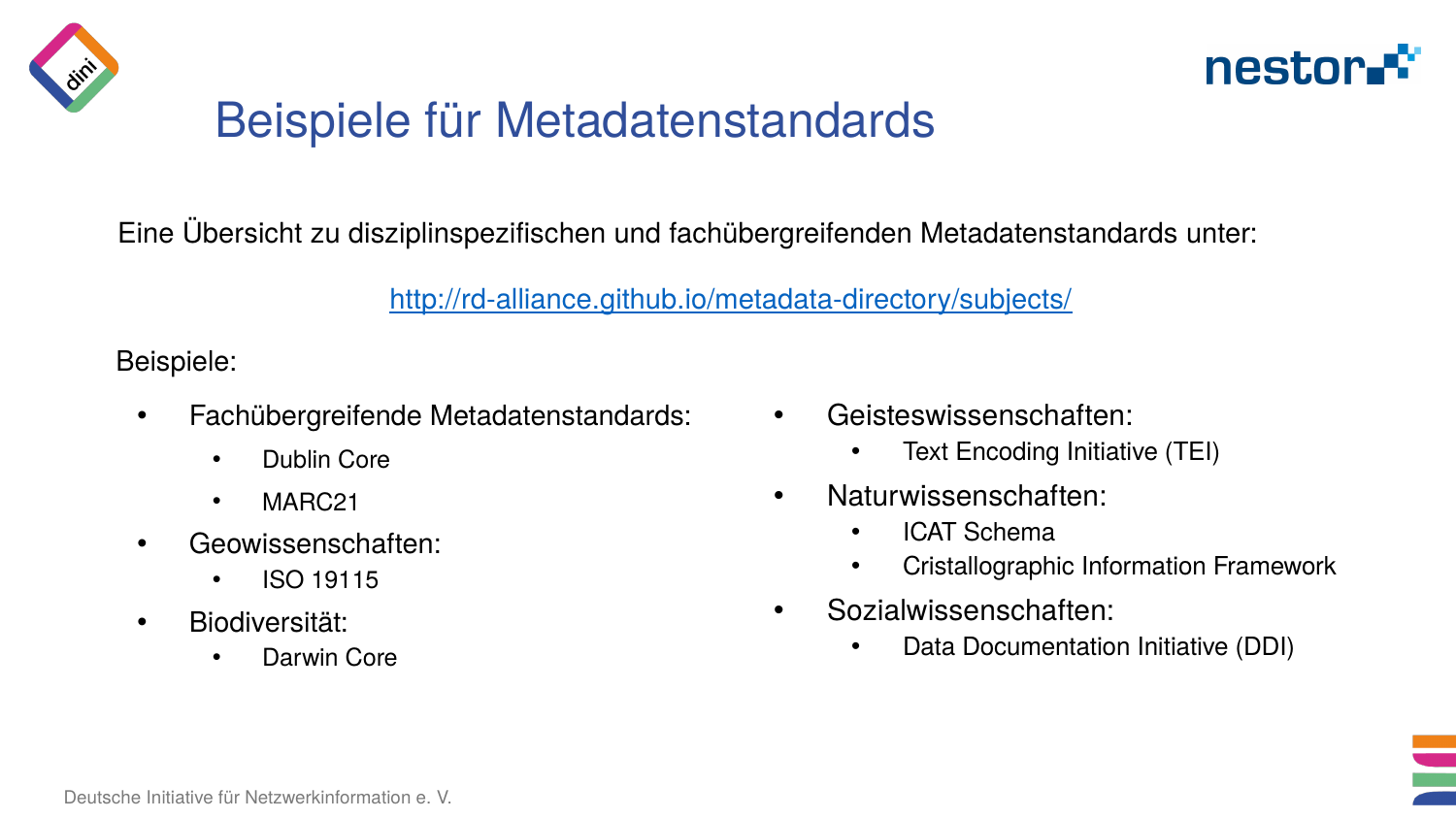

# Beispiele für Metadatenstandards
Eine Übersicht zu disziplinspezifischen und fachübergreifenden Metadatenstandards unter:
http://rd-alliance.github.io/metadata-directory/subjects/

Beispiele:
Fachübergreifende Metadatenstandards:
Dublin Core
MARC21
Geowissenschaften:
ISO 19115
Biodiversität:
Darwin Core
Geisteswissenschaften:
Text Encoding Initiative (TEI)
Naturwissenschaften:
ICAT Schema
Cristallographic Information Framework
Sozialwissenschaften:
Data Documentation Initiative (DDI)